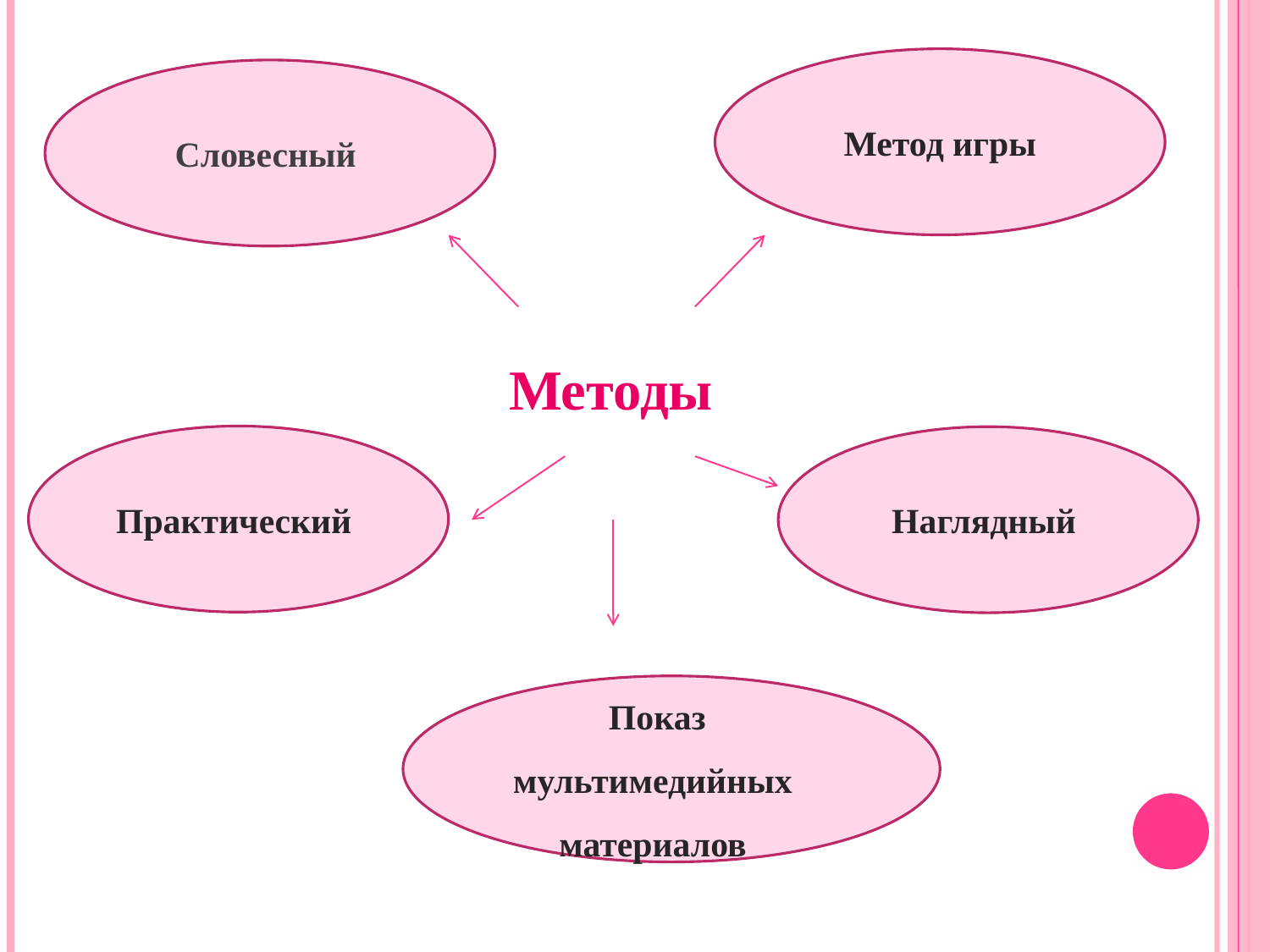

Метод игры
Словесный
Методы
Практический
Наглядный
 Показ мультимедийных материалов